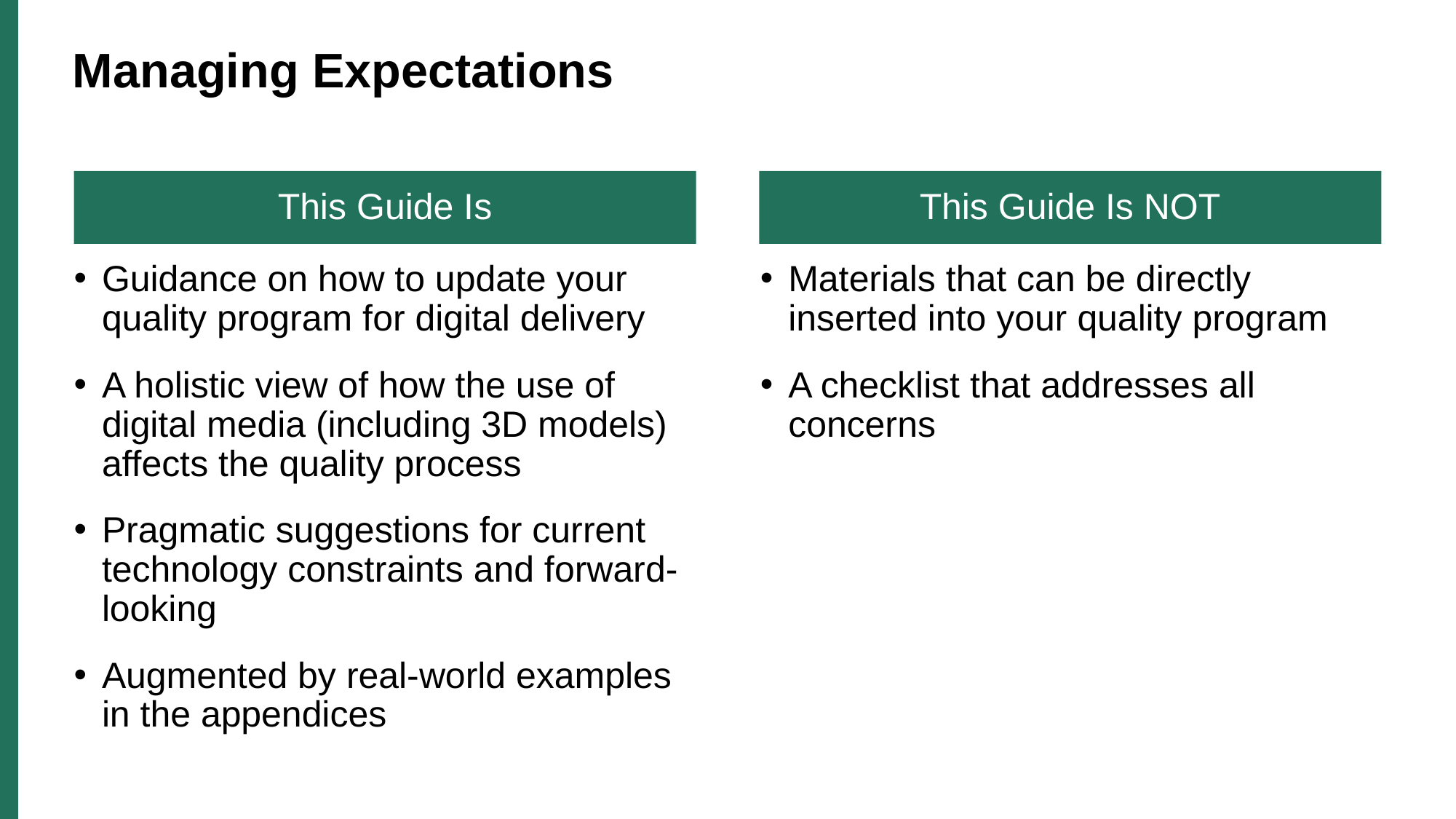

# Managing Expectations
This Guide Is NOT
This Guide Is
Guidance on how to update your quality program for digital delivery
A holistic view of how the use of digital media (including 3D models) affects the quality process
Pragmatic suggestions for current technology constraints and forward-looking
Augmented by real-world examples in the appendices
Materials that can be directly inserted into your quality program
A checklist that addresses all concerns